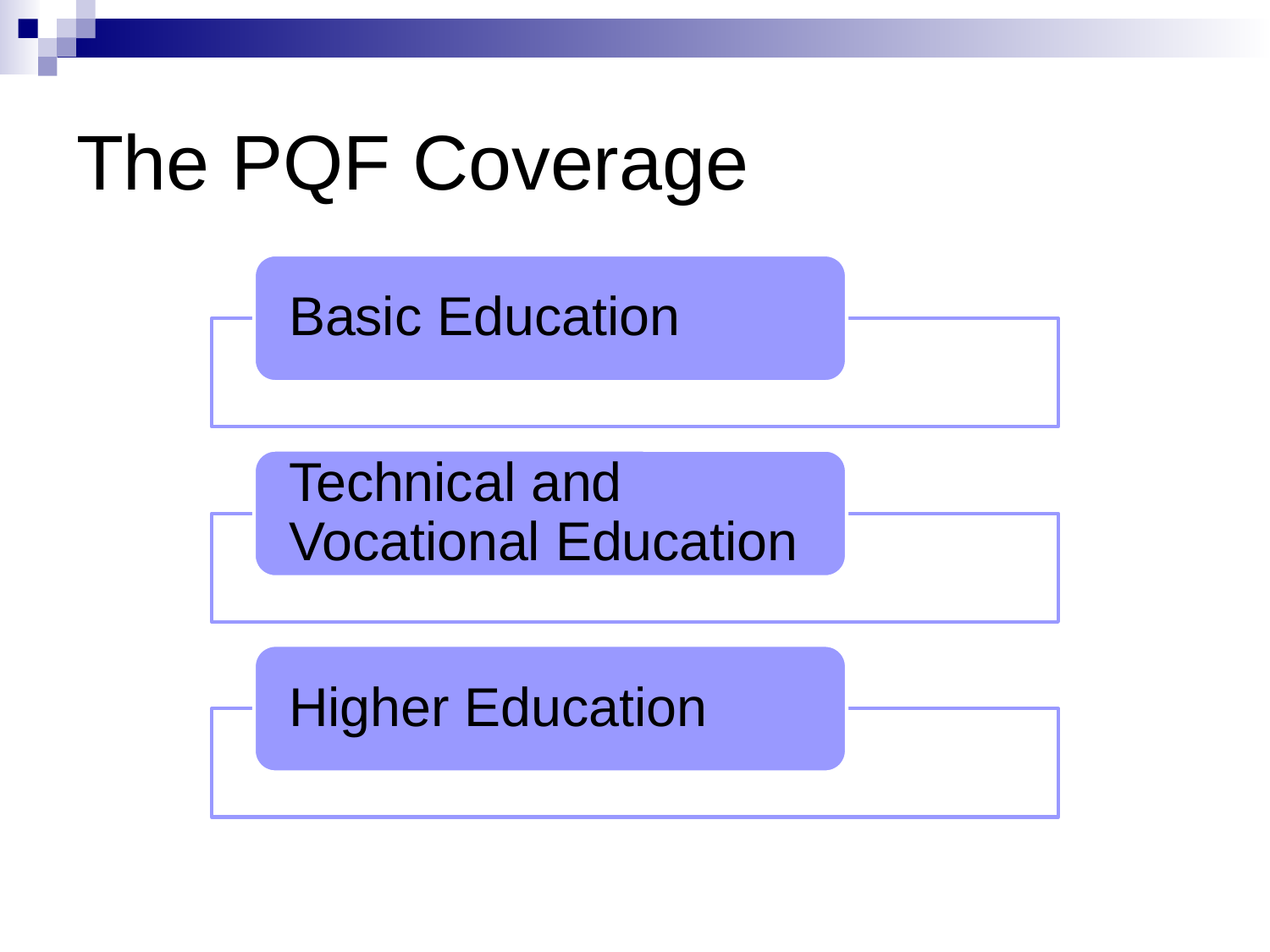

The PQF Coverage

Basic Education
Technical and Vocational Education
Higher Education